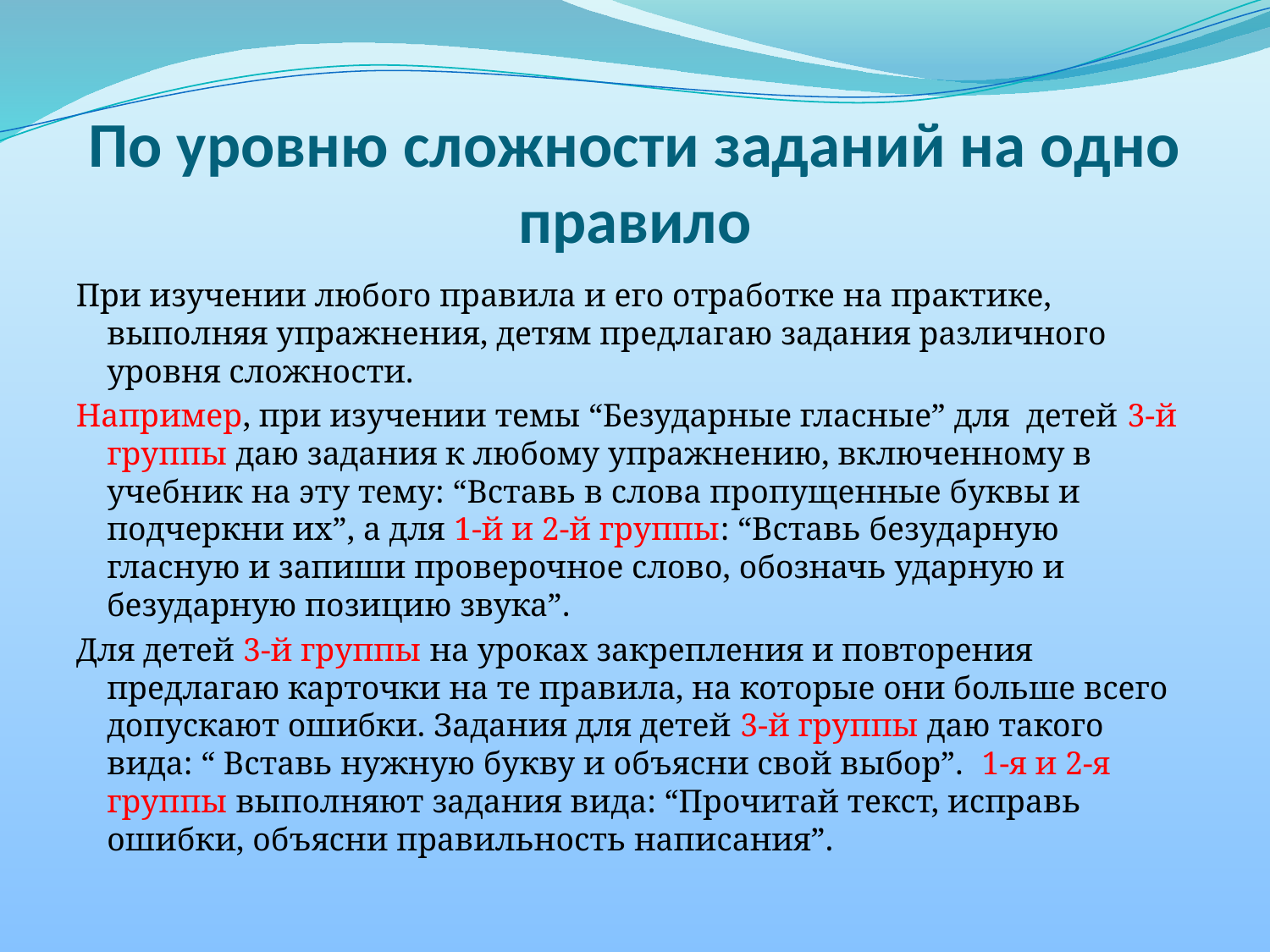

# По уровню сложности заданий на одно правило
При изучении любого правила и его отработке на практике, выполняя упражнения, детям предлагаю задания различного уровня сложности.
Например, при изучении темы “Безударные гласные” для  детей 3-й группы даю задания к любому упражнению, включенному в учебник на эту тему: “Вставь в слова пропущенные буквы и подчеркни их”, а для 1-й и 2-й группы: “Вставь безударную гласную и запиши проверочное слово, обозначь ударную и безударную позицию звука”.
Для детей 3-й группы на уроках закрепления и повторения предлагаю карточки на те правила, на которые они больше всего допускают ошибки. Задания для детей 3-й группы даю такого вида: “ Вставь нужную букву и объясни свой выбор”.  1-я и 2-я группы выполняют задания вида: “Прочитай текст, исправь ошибки, объясни правильность написания”.